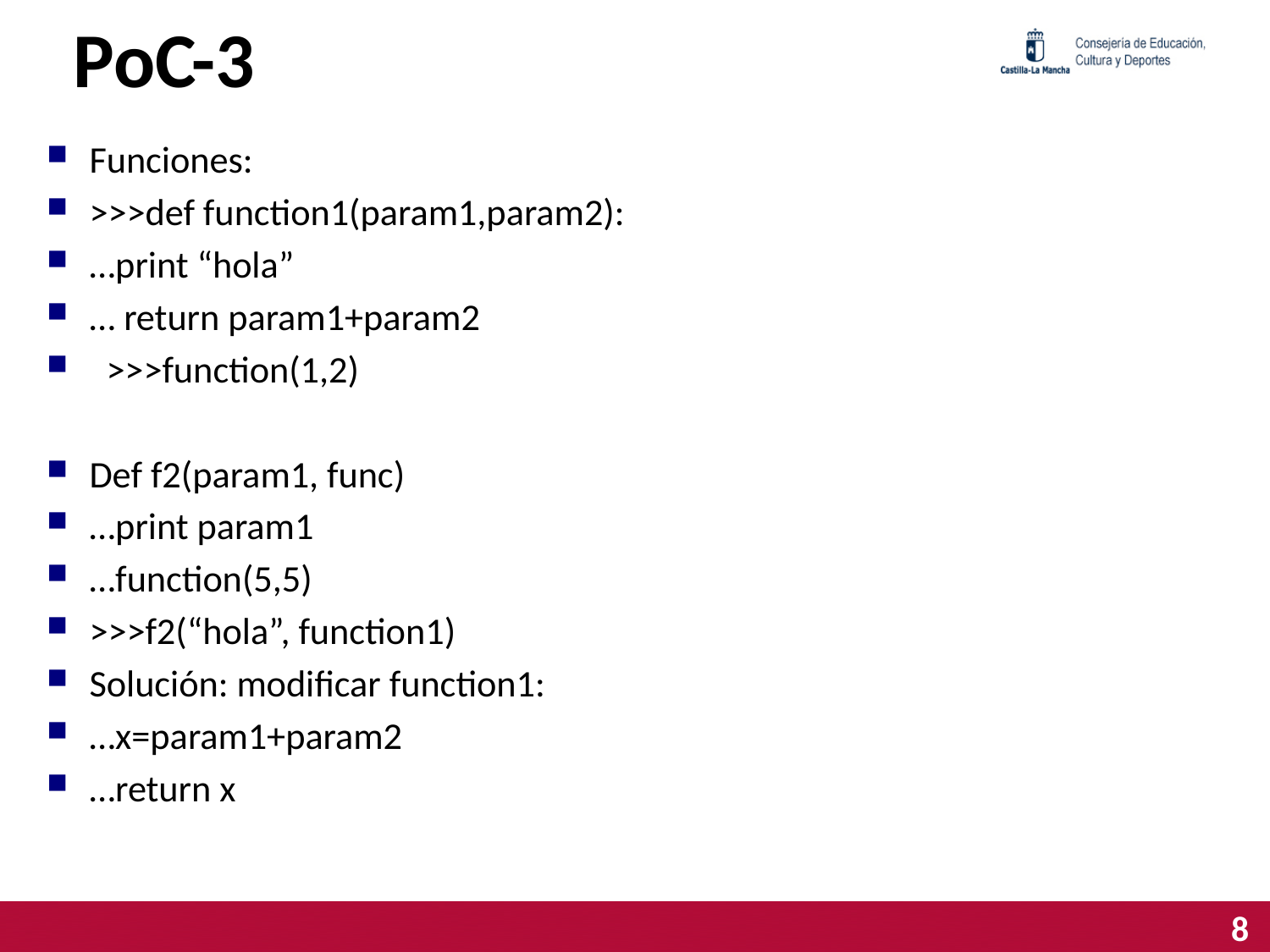

# PoC-3
Funciones:
>>>def function1(param1,param2):
…print “hola”
… return param1+param2
﻿ ﻿ >>>function(1,2)

Def f2(param1, func)
…print param1
…function(5,5)
>>>f2(“hola”, function1)
Solución: modificar function1:
…x=param1+param2
…return x